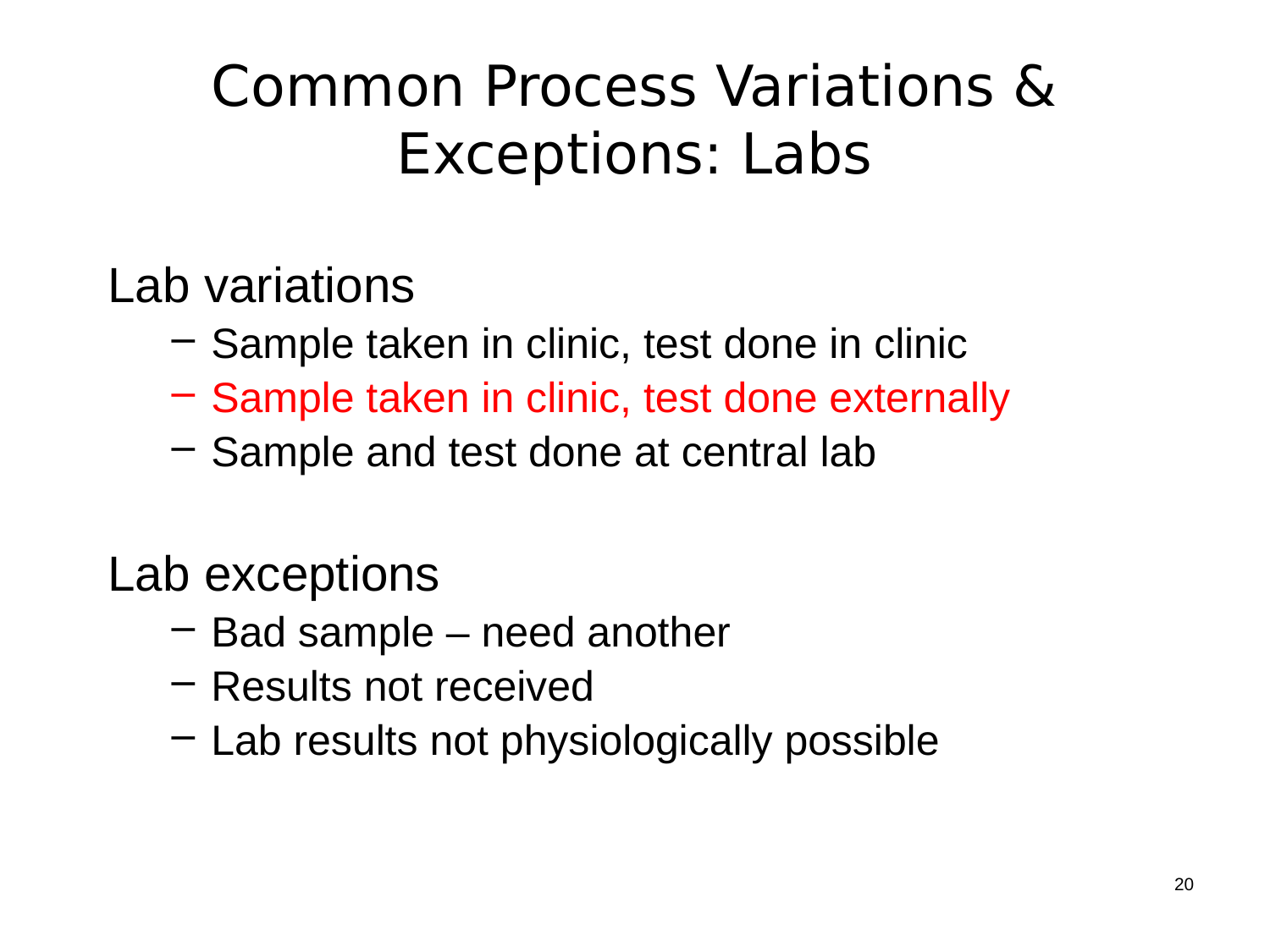

# Common Process Variations & Exceptions: Labs
Lab variations
Sample taken in clinic, test done in clinic
Sample taken in clinic, test done externally
Sample and test done at central lab

Lab exceptions
Bad sample – need another
Results not received
Lab results not physiologically possible
20